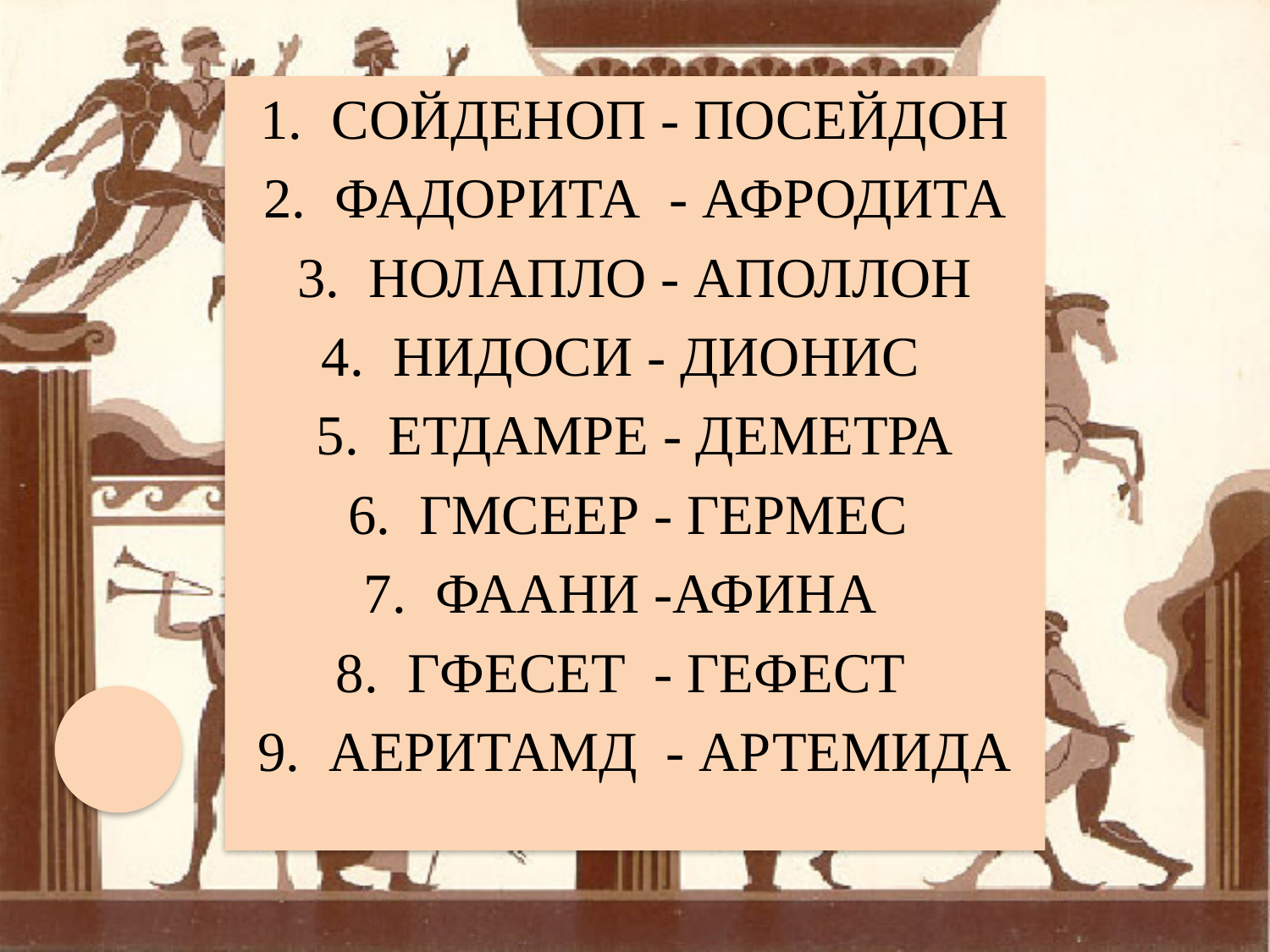

СОЙДЕНОП - ПОСЕЙДОН
ФАДОРИТА  - АФРОДИТА
НОЛАПЛО - АПОЛЛОН
НИДОСИ - ДИОНИС
ЕТДАМРЕ - ДЕМЕТРА
ГМСЕЕР - ГЕРМЕС
ФААНИ -АФИНА
ГФЕСЕТ  - ГЕФЕСТ
АЕРИТАМД  - АРТЕМИДА